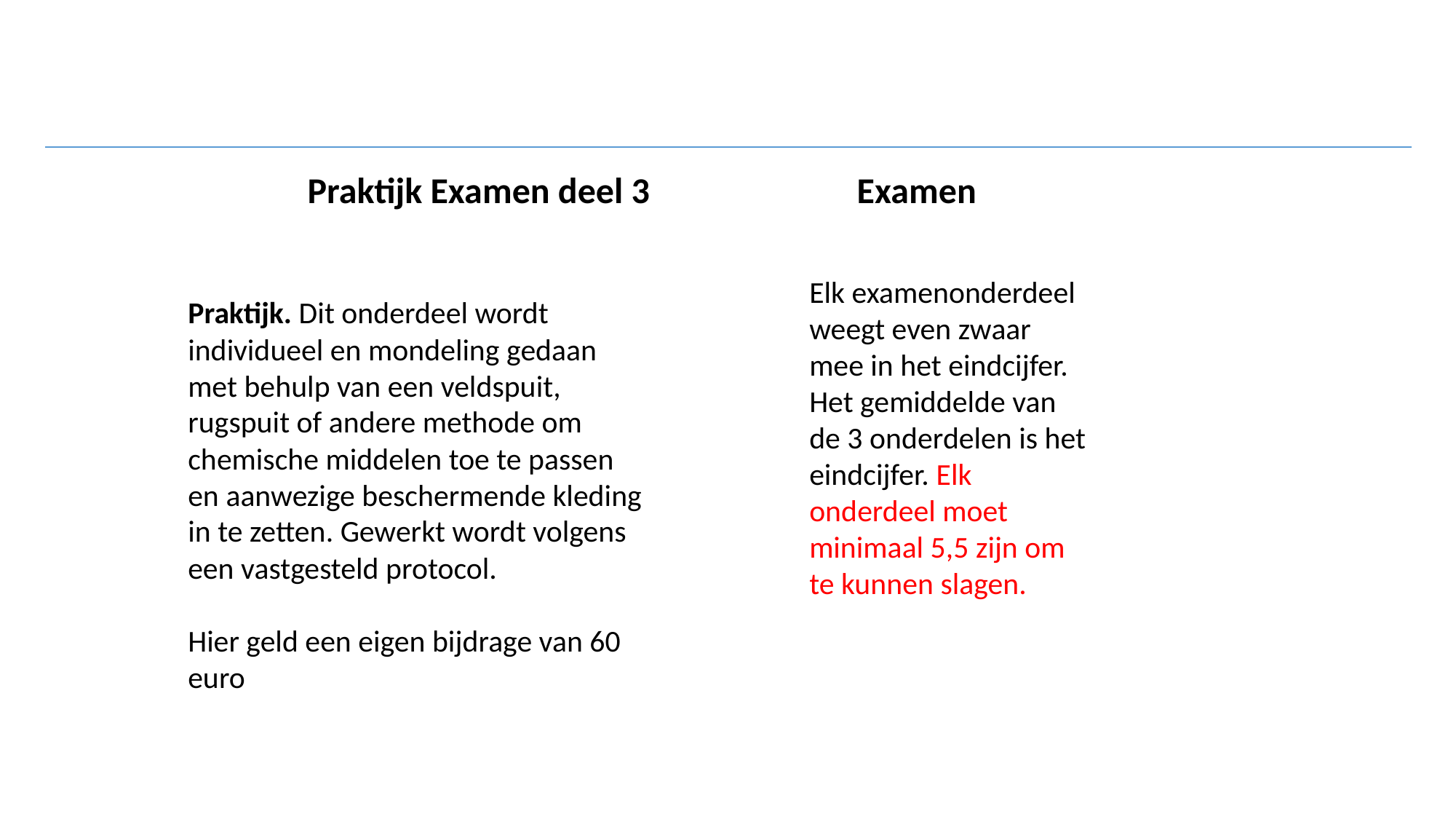

Examen
Praktijk Examen deel 3
Elk examenonderdeel weegt even zwaar mee in het eindcijfer. Het gemiddelde van de 3 onderdelen is het eindcijfer. Elk onderdeel moet minimaal 5,5 zijn om te kunnen slagen.
Praktijk. Dit onderdeel wordt individueel en mondeling gedaan met behulp van een veldspuit, rugspuit of andere methode om chemische middelen toe te passen en aanwezige beschermende kleding in te zetten. Gewerkt wordt volgens een vastgesteld protocol.

Hier geld een eigen bijdrage van 60 euro